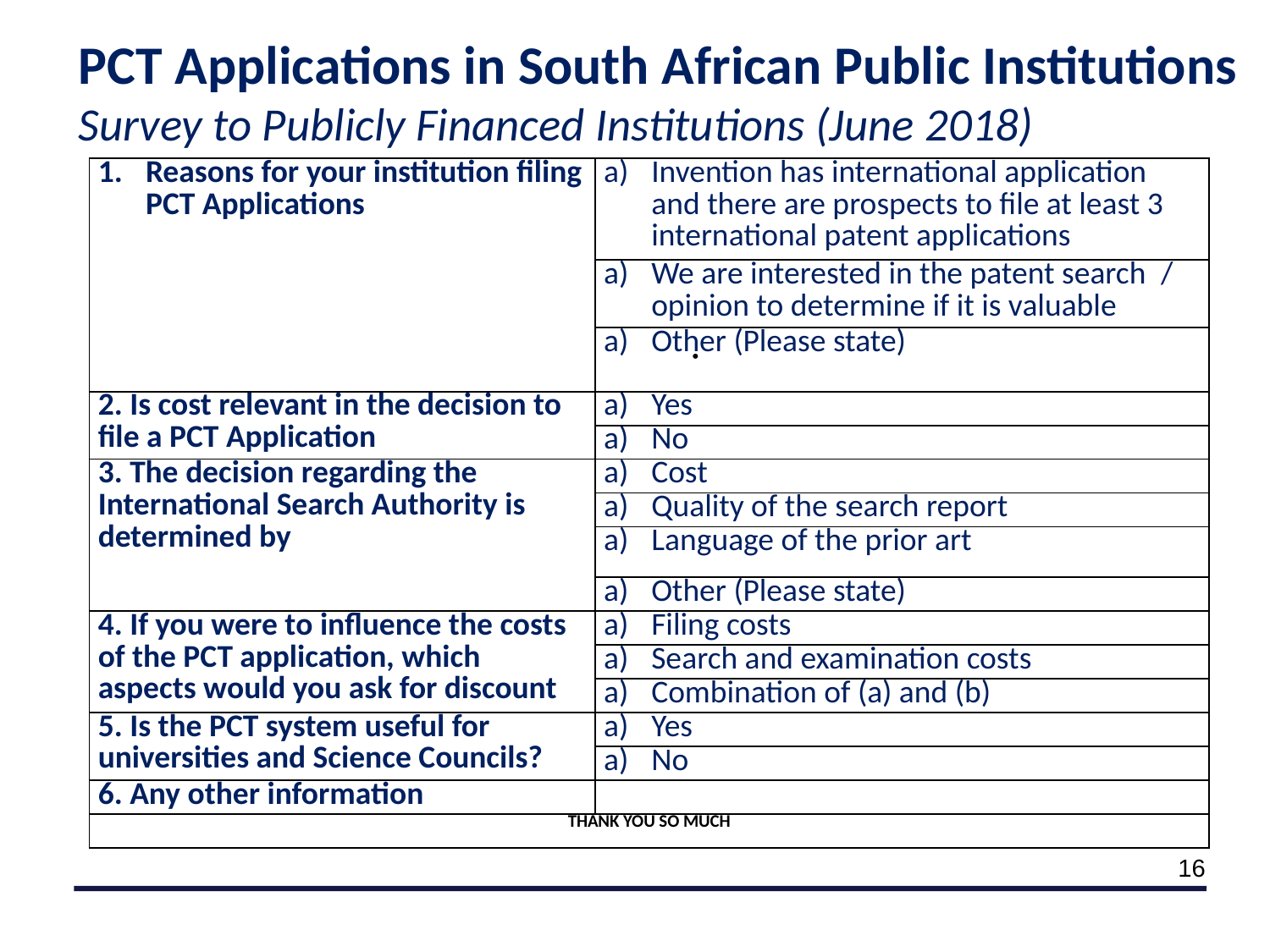

PCT Applications in South African Public Institutions
Survey to Publicly Financed Institutions (June 2018)
| Reasons for your institution filing PCT Applications | Invention has international application and there are prospects to file at least 3 international patent applications |
| --- | --- |
|  | We are interested in the patent search  / opinion to determine if it is valuable |
|  | Other (Please state) |
| 2. Is cost relevant in the decision to file a PCT Application | Yes |
|  | No |
| 3. The decision regarding the International Search Authority is determined by | Cost |
|  | Quality of the search report |
|  | Language of the prior art |
|  | Other (Please state) |
| 4. If you were to influence the costs of the PCT application, which aspects would you ask for discount | Filing costs |
|  | Search and examination costs |
|  | Combination of (a) and (b) |
| 5. Is the PCT system useful for universities and Science Councils? | Yes |
|  | No |
| 6. Any other information |  |
| THANK YOU SO MUCH |  |